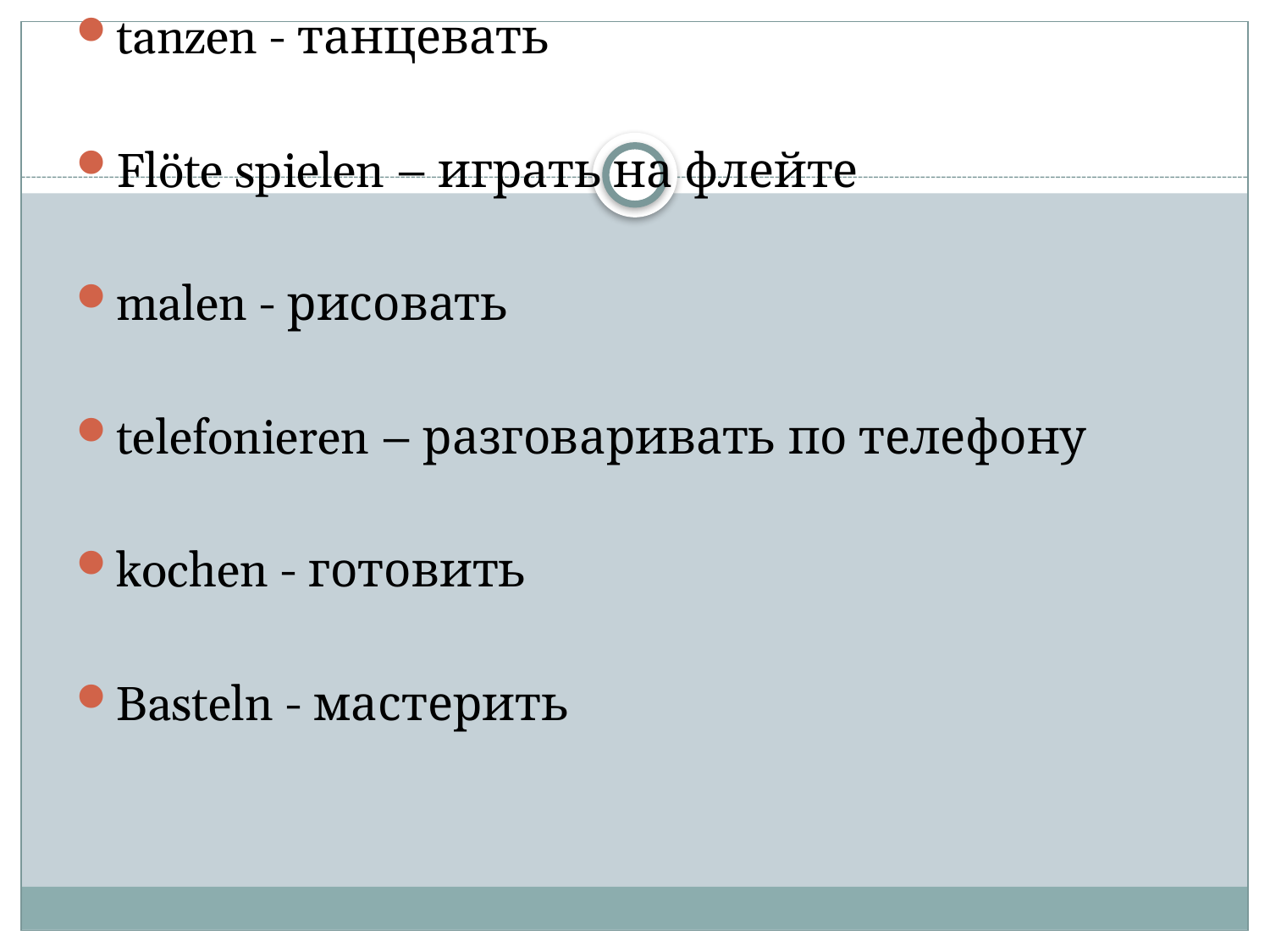

tanzen - танцевать

Flöte spielen – играть на флейте

malen - рисовать

telefonieren – разговаривать по телефону

kochen - готовить

Basteln - мастерить